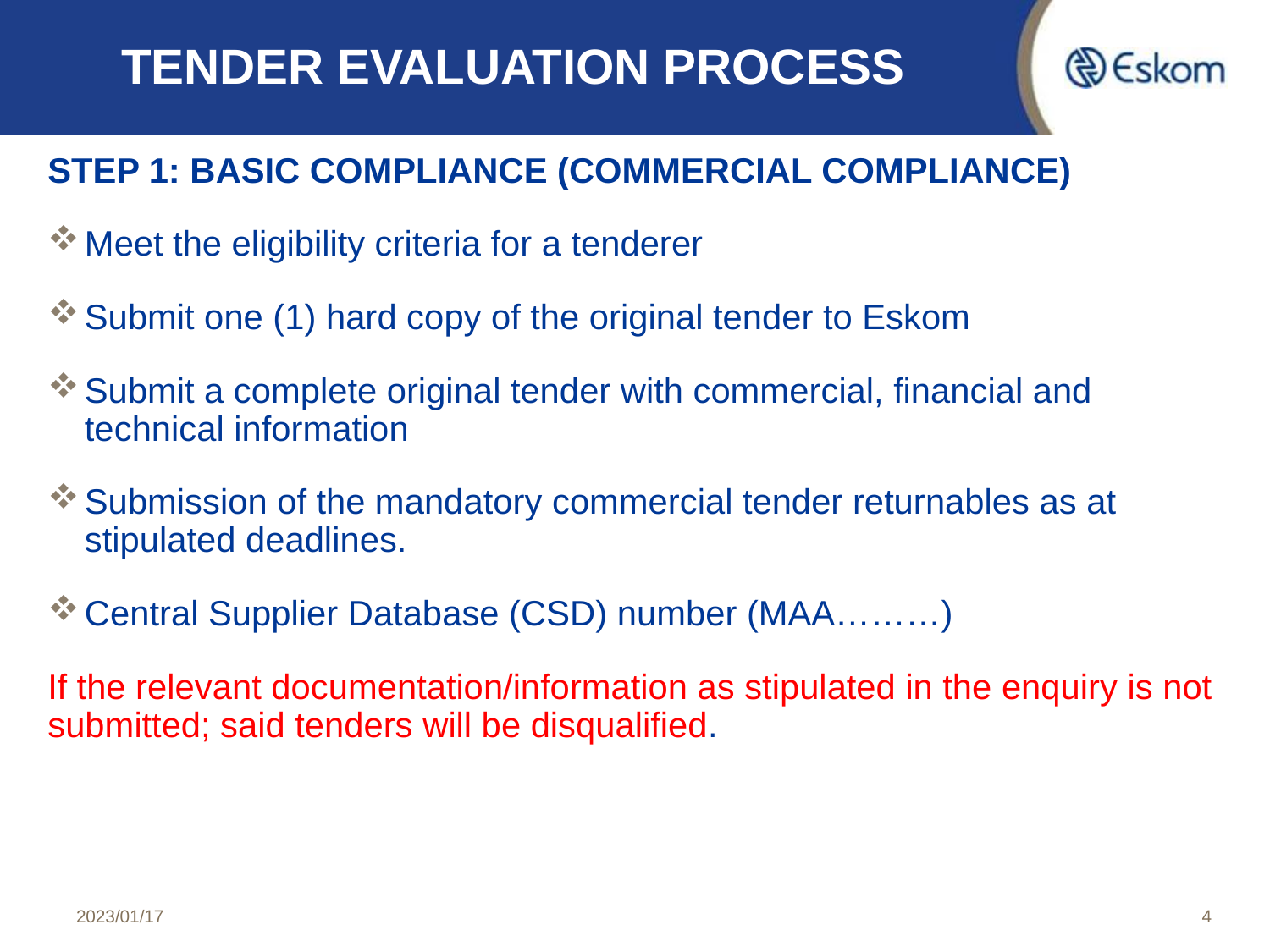

# TENDER EVALUATION PROCESS
STEP 1: BASIC COMPLIANCE (COMMERCIAL COMPLIANCE)
Meet the eligibility criteria for a tenderer
Submit one (1) hard copy of the original tender to Eskom
Submit a complete original tender with commercial, financial and technical information
Submission of the mandatory commercial tender returnables as at stipulated deadlines.
Central Supplier Database (CSD) number (MAA………)
If the relevant documentation/information as stipulated in the enquiry is not submitted; said tenders will be disqualified.

2023/01/17
4